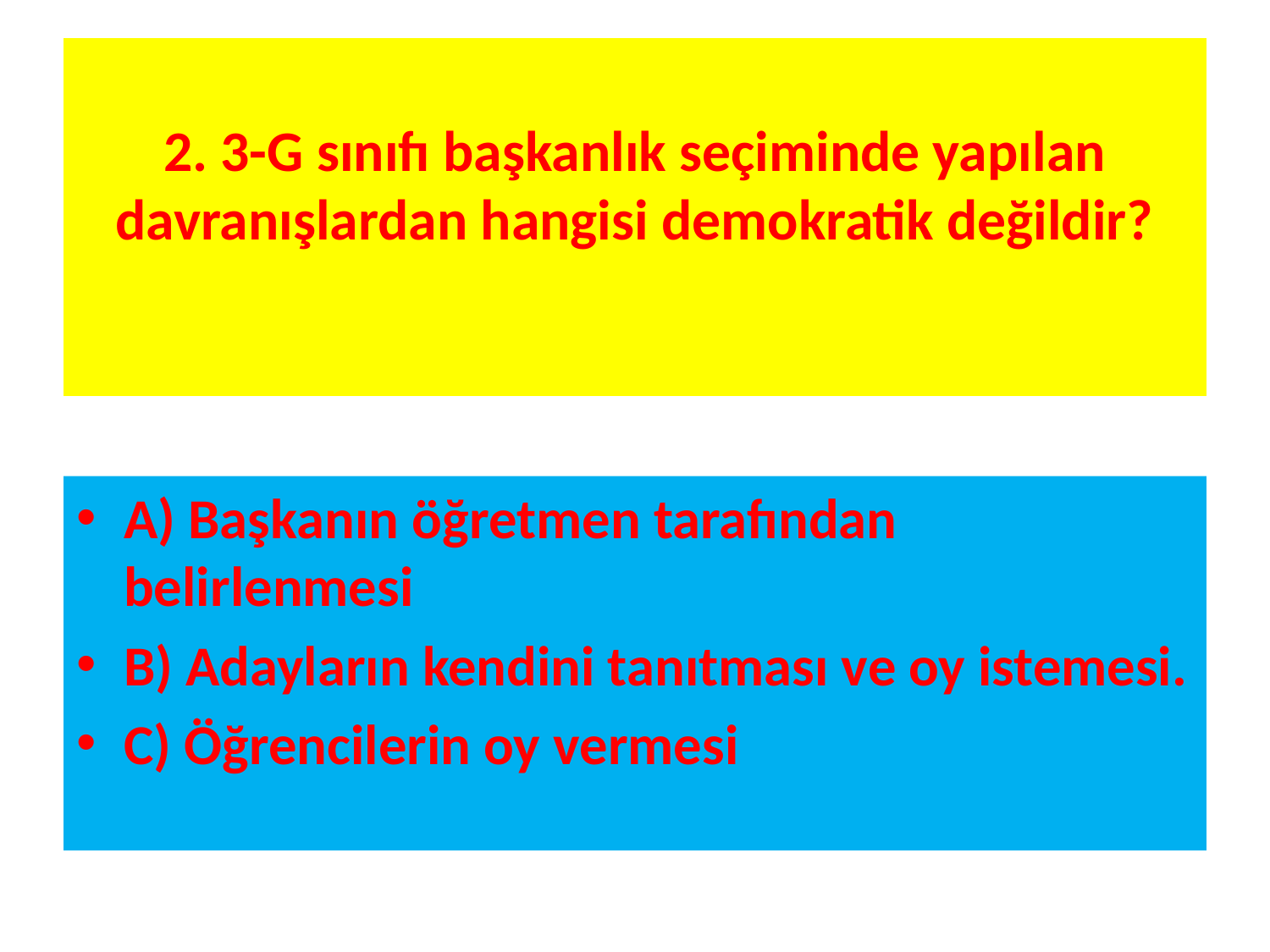

# 2. 3-G sınıfı başkanlık seçiminde yapılan davranışlardan hangisi demokratik değildir?
A) Başkanın öğretmen tarafından belirlenmesi
B) Adayların kendini tanıtması ve oy istemesi.
C) Öğrencilerin oy vermesi